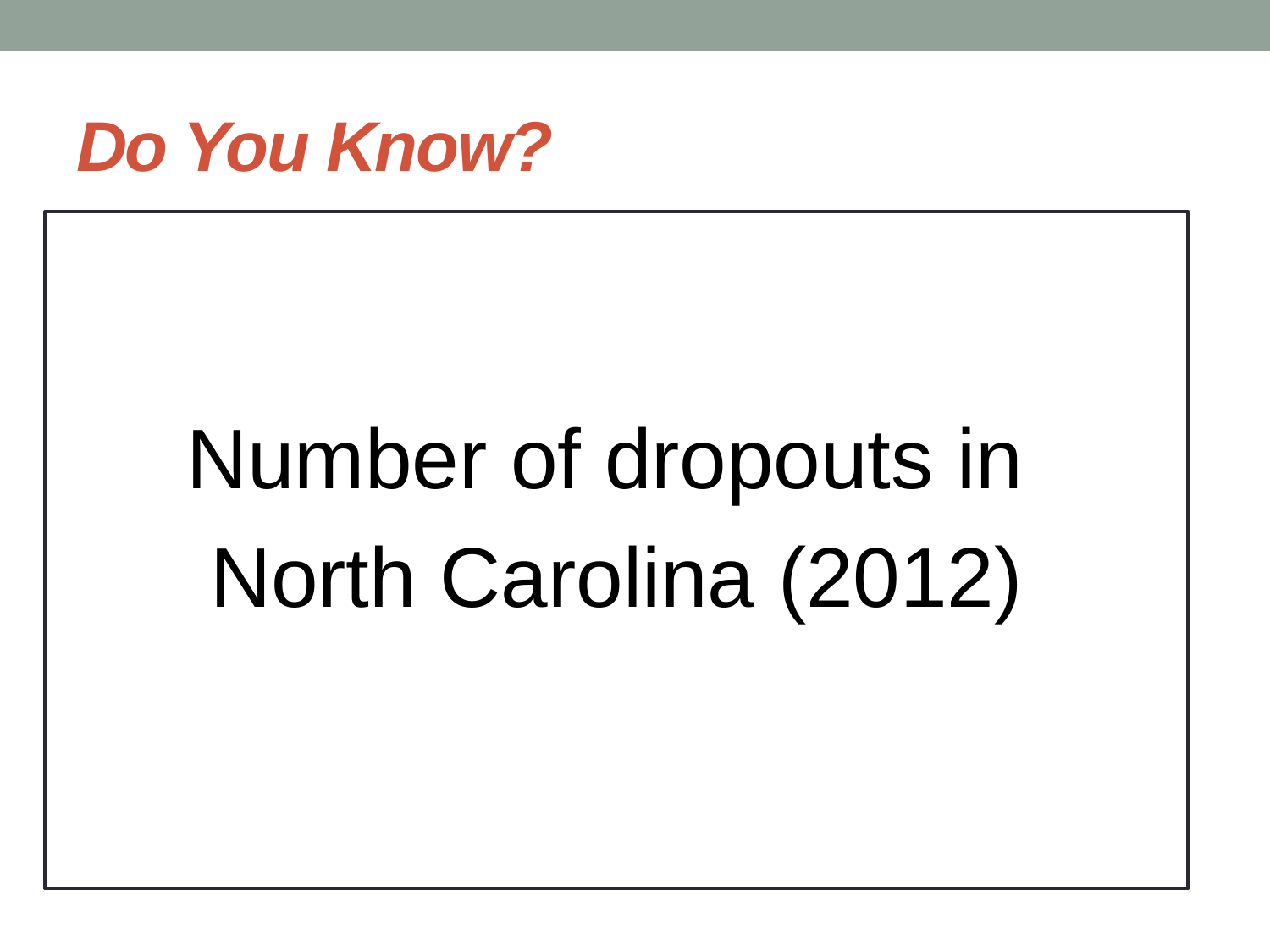

# Do You Know?

Number of dropouts in
North Carolina (2012)